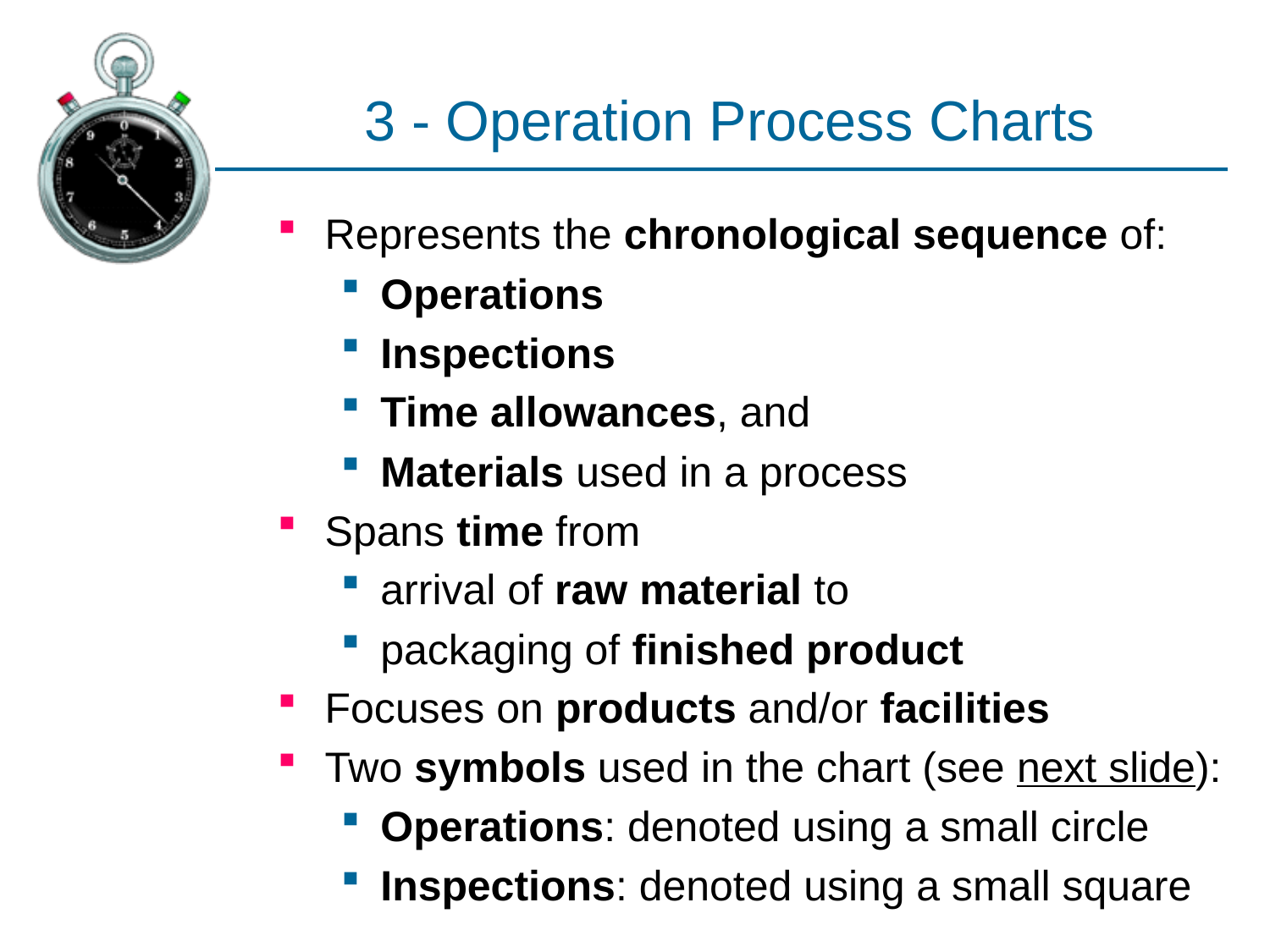

# 3 - Operation Process Charts
Represents the chronological sequence of:
Operations
Inspections
Time allowances, and
Materials used in a process
Spans time from
arrival of raw material to
packaging of finished product
Focuses on products and/or facilities
Two symbols used in the chart (see next slide):
Operations: denoted using a small circle
Inspections: denoted using a small square